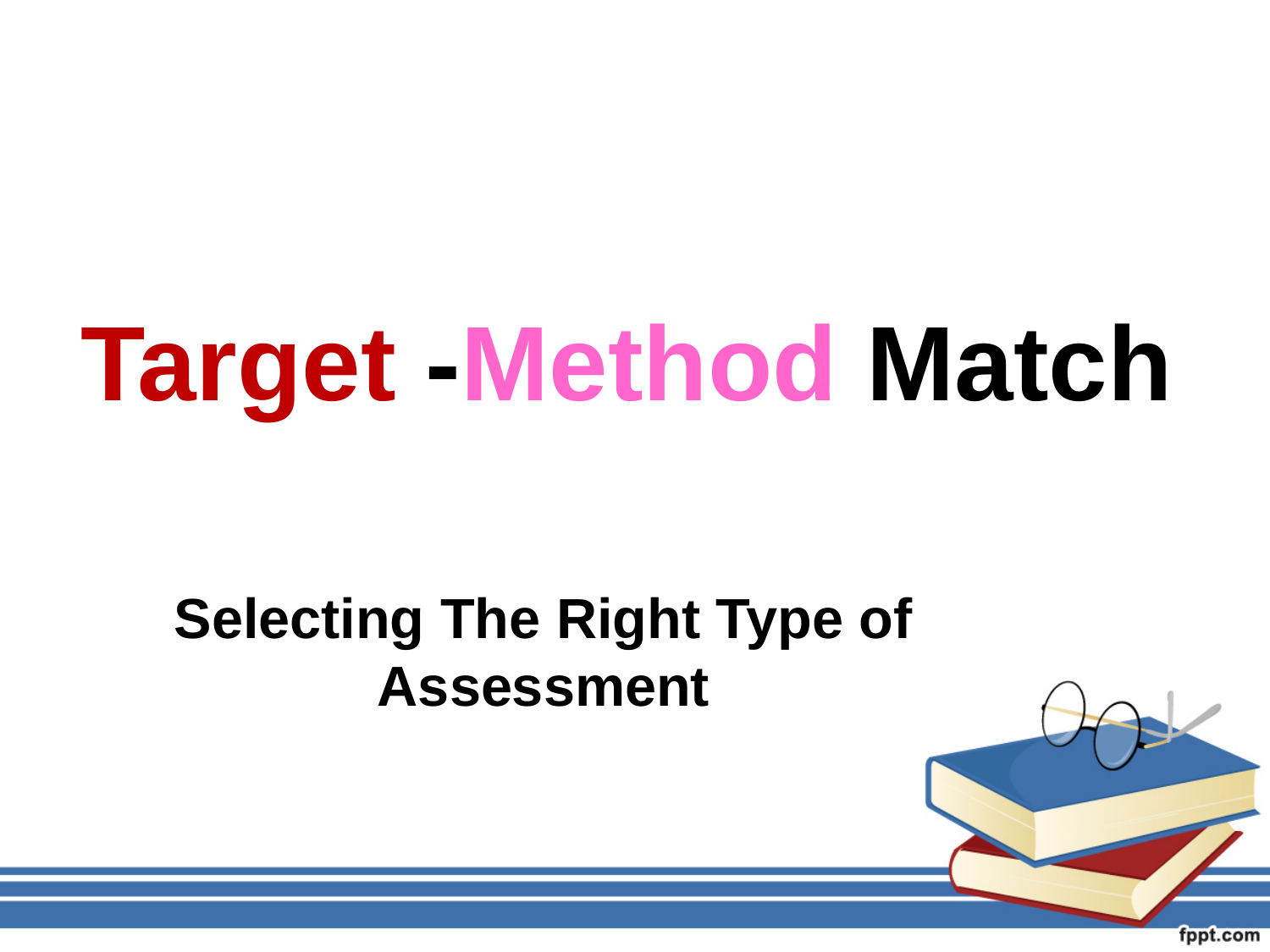

# Target -Method Match
Selecting The Right Type of Assessment